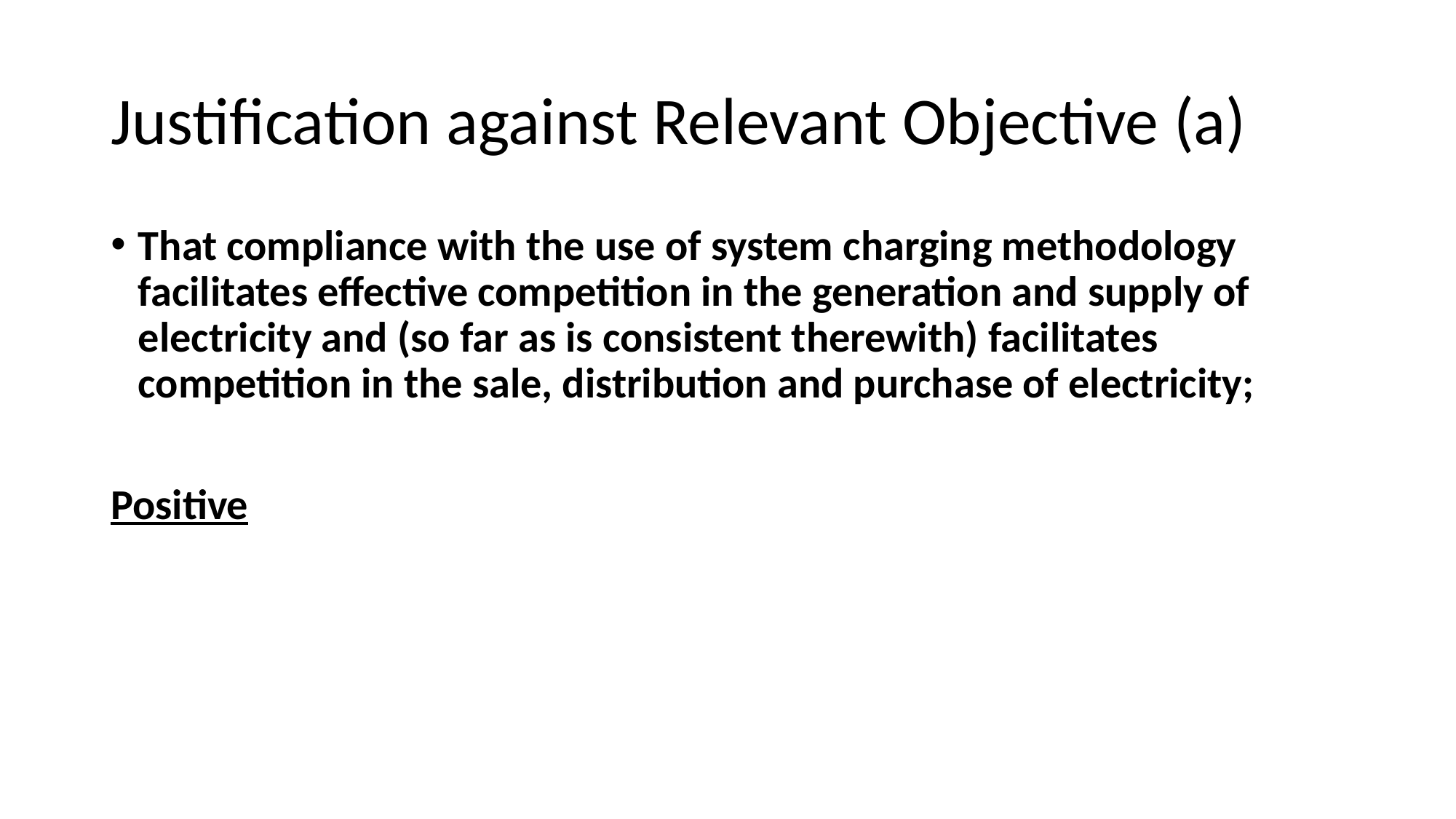

# Justification against Relevant Objective (a)
That compliance with the use of system charging methodology facilitates effective competition in the generation and supply of electricity and (so far as is consistent therewith) facilitates competition in the sale, distribution and purchase of electricity;

Positive